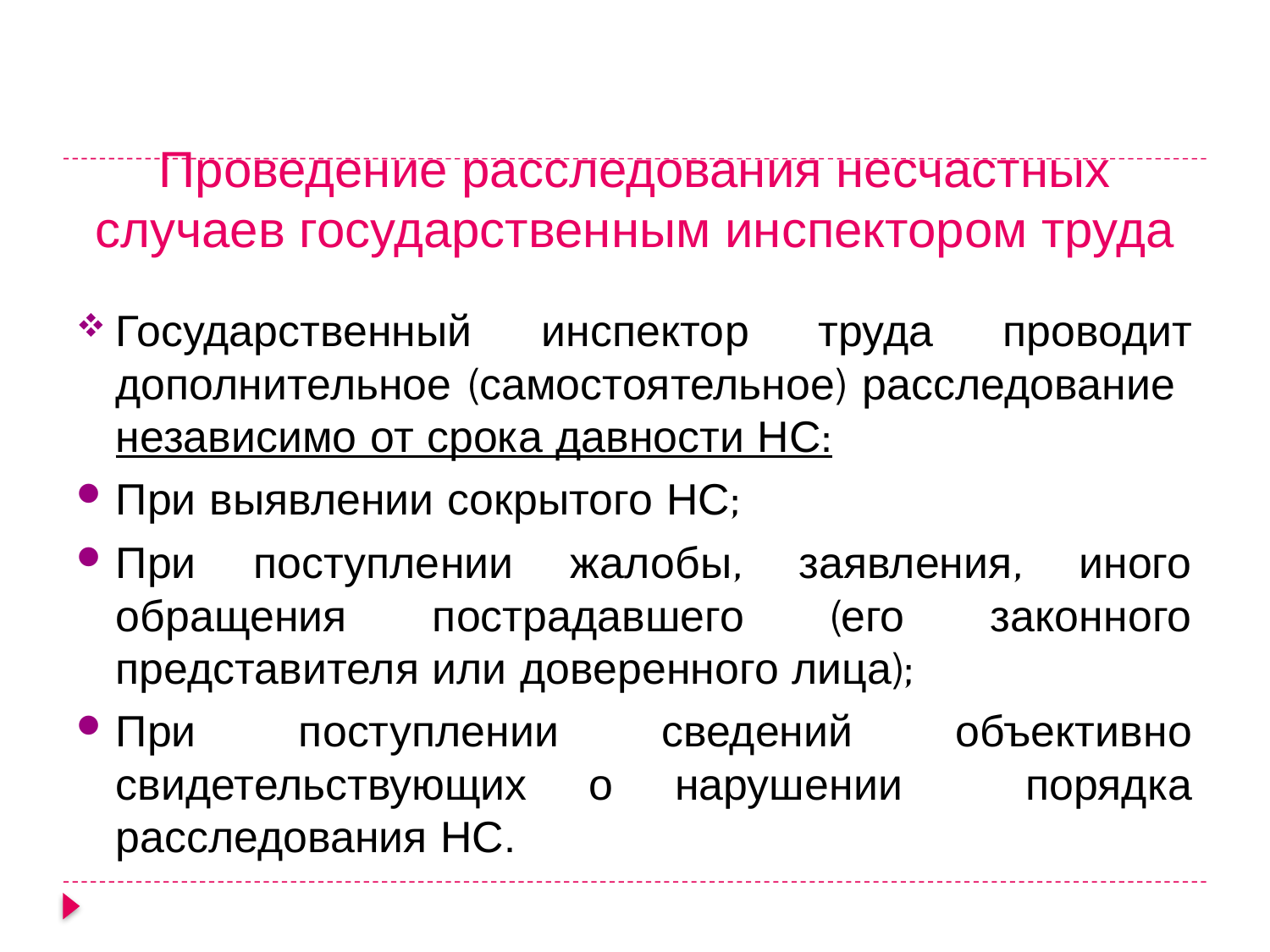

# Проведение расследования несчастных случаев государственным инспектором труда
Государственный инспектор труда проводит дополнительное (самостоятельное) расследование  независимо от срока давности НС:
При выявлении сокрытого НС;
При поступлении жалобы, заявления, иного обращения пострадавшего (его законного представителя или доверенного лица);
При поступлении сведений объективно свидетельствующих о нарушении  порядка расследования НС.